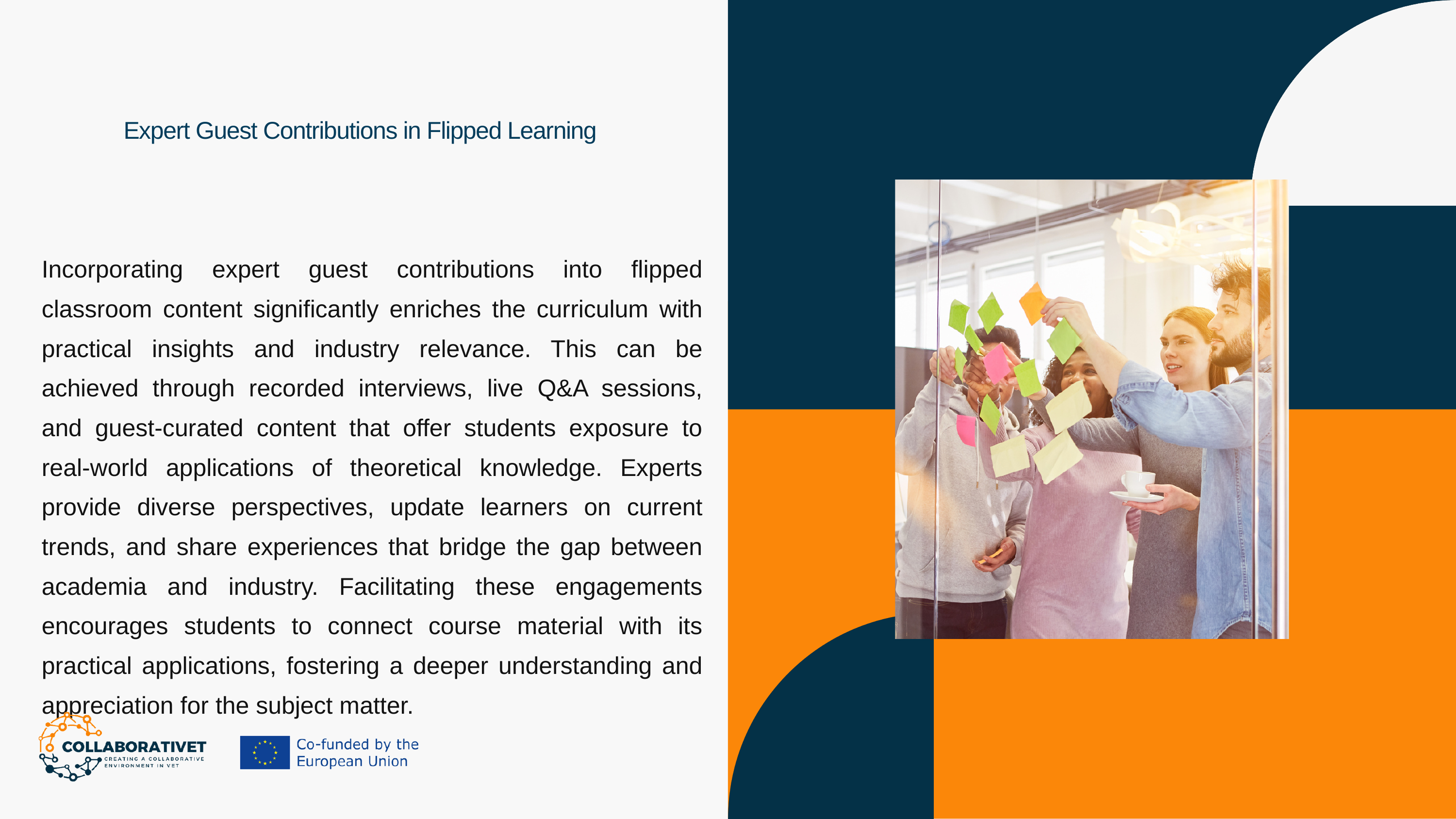

Expert Guest Contributions in Flipped Learning

Incorporating expert guest contributions into flipped classroom content significantly enriches the curriculum with practical insights and industry relevance. This can be achieved through recorded interviews, live Q&A sessions, and guest-curated content that offer students exposure to real-world applications of theoretical knowledge. Experts provide diverse perspectives, update learners on current trends, and share experiences that bridge the gap between academia and industry. Facilitating these engagements encourages students to connect course material with its practical applications, fostering a deeper understanding and appreciation for the subject matter.